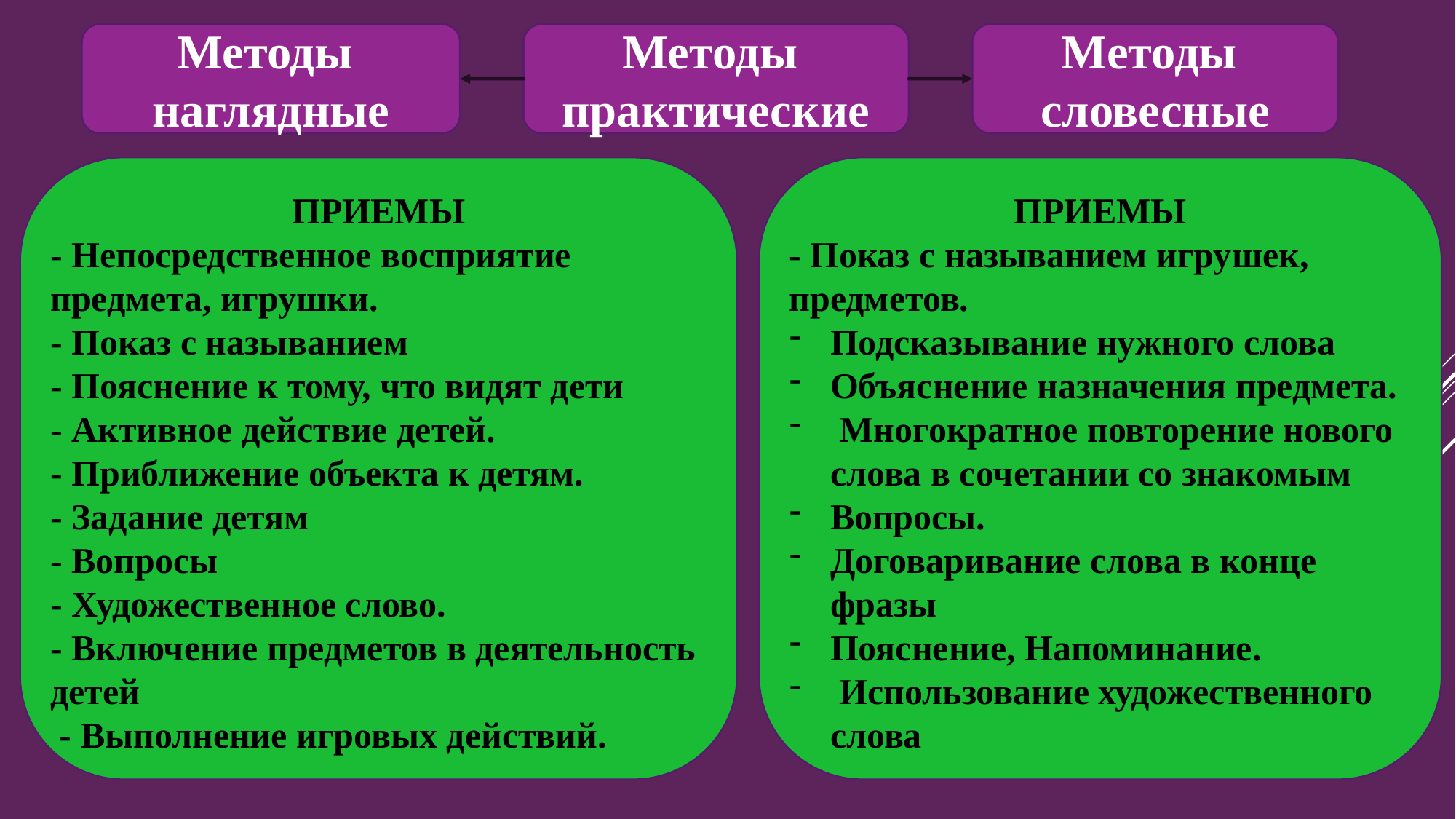

Методы
наглядные
Методы
практические
Методы
словесные
ПРИЕМЫ
- Непосредственное восприятие предмета, игрушки.
- Показ с называнием
- Пояснение к тому, что видят дети
- Активное действие детей.
- Приближение объекта к детям.
- Задание детям
- Вопросы
- Художественное слово.
- Включение предметов в деятельность детей
 - Выполнение игровых действий.
ПРИЕМЫ
- Показ с называнием игрушек, предметов.
Подсказывание нужного слова
Объяснение назначения предмета.
 Многократное повторение нового слова в сочетании со знакомым
Вопросы.
Договаривание слова в конце фразы
Пояснение, Напоминание.
 Использование художественного слова